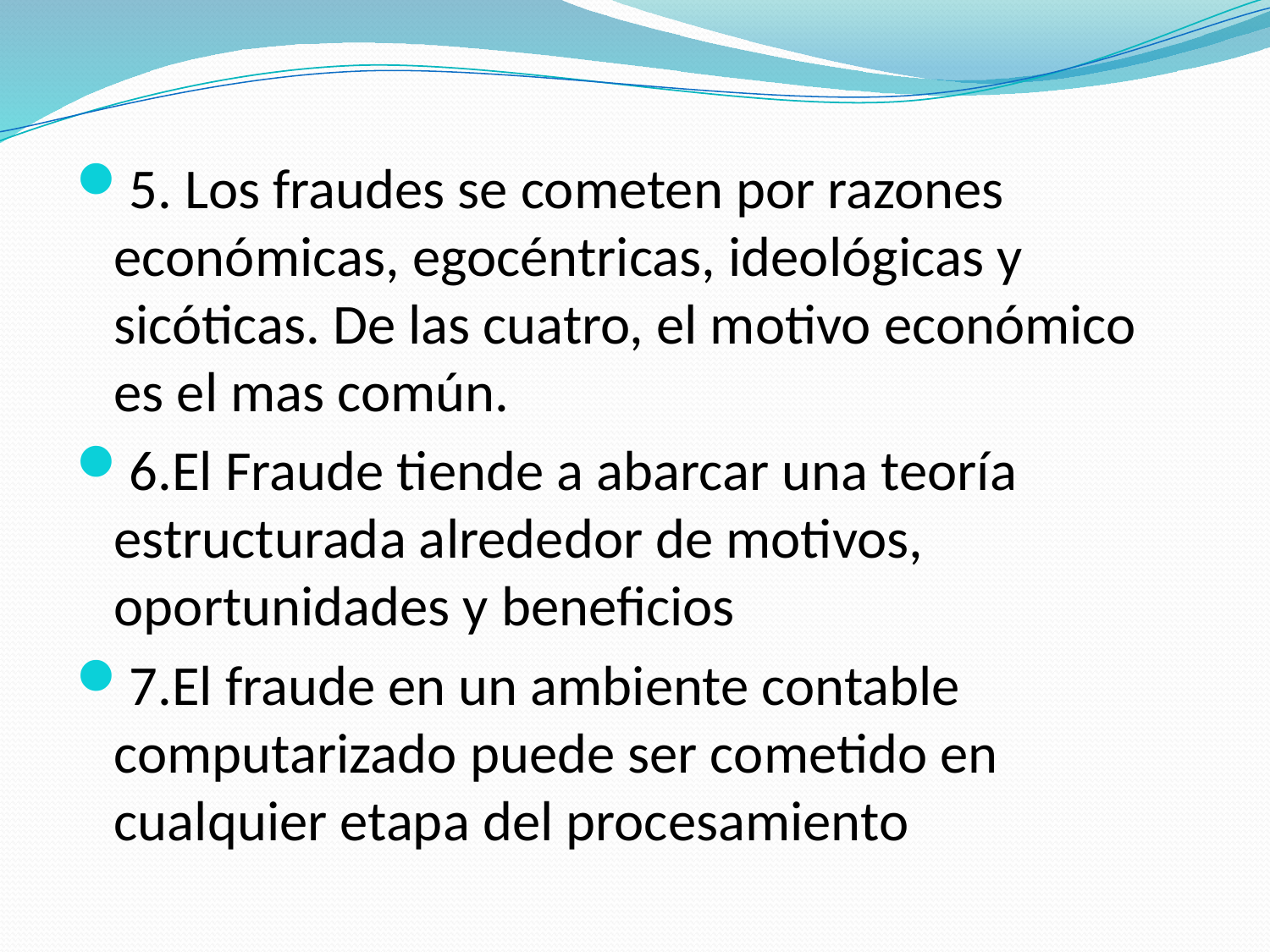

5. Los fraudes se cometen por razones económicas, egocéntricas, ideológicas y sicóticas. De las cuatro, el motivo económico es el mas común.
6.El Fraude tiende a abarcar una teoría estructurada alrededor de motivos, oportunidades y beneficios
7.El fraude en un ambiente contable computarizado puede ser cometido en cualquier etapa del procesamiento